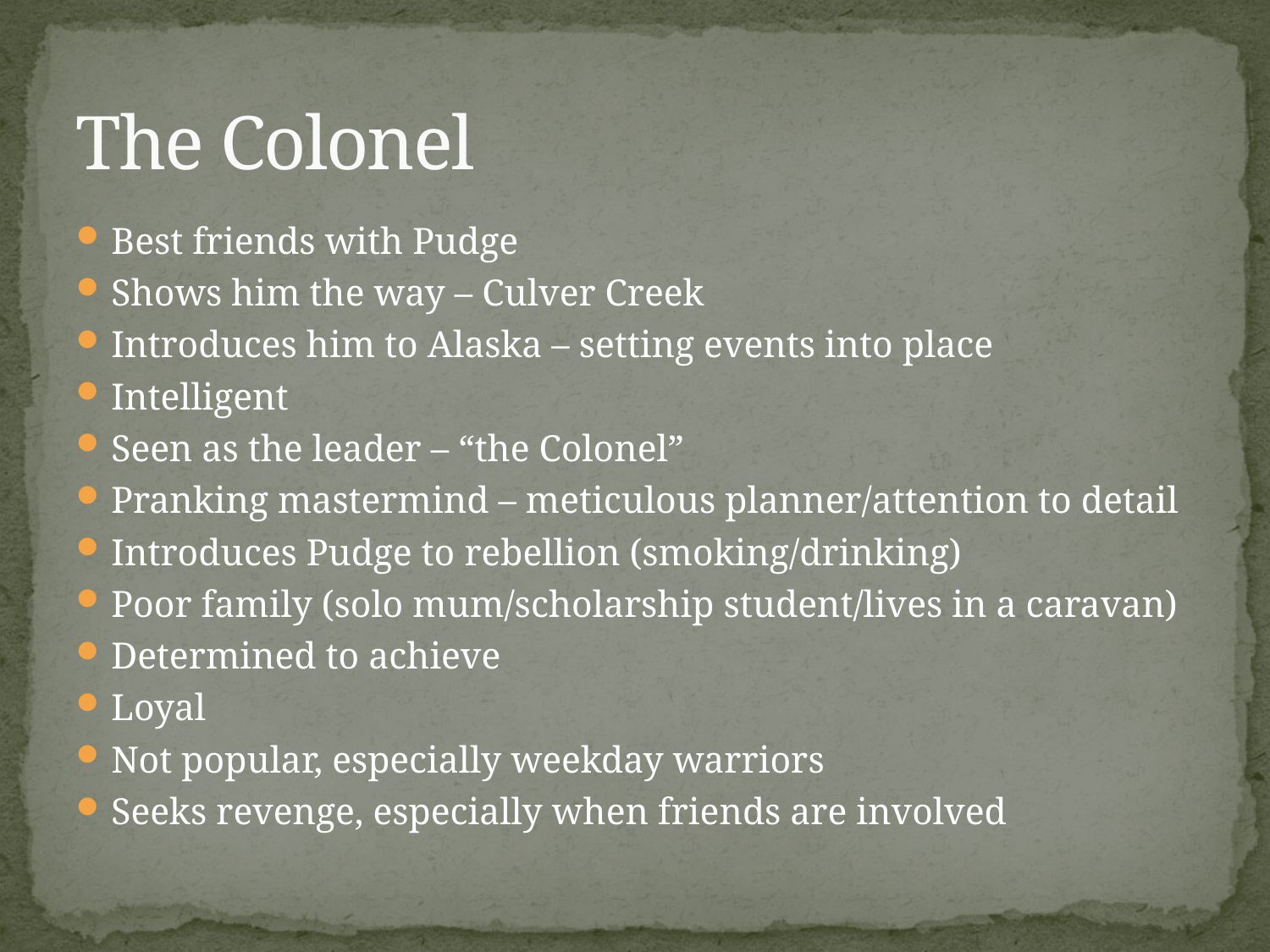

# The Colonel
Best friends with Pudge
Shows him the way – Culver Creek
Introduces him to Alaska – setting events into place
Intelligent
Seen as the leader – “the Colonel”
Pranking mastermind – meticulous planner/attention to detail
Introduces Pudge to rebellion (smoking/drinking)
Poor family (solo mum/scholarship student/lives in a caravan)
Determined to achieve
Loyal
Not popular, especially weekday warriors
Seeks revenge, especially when friends are involved